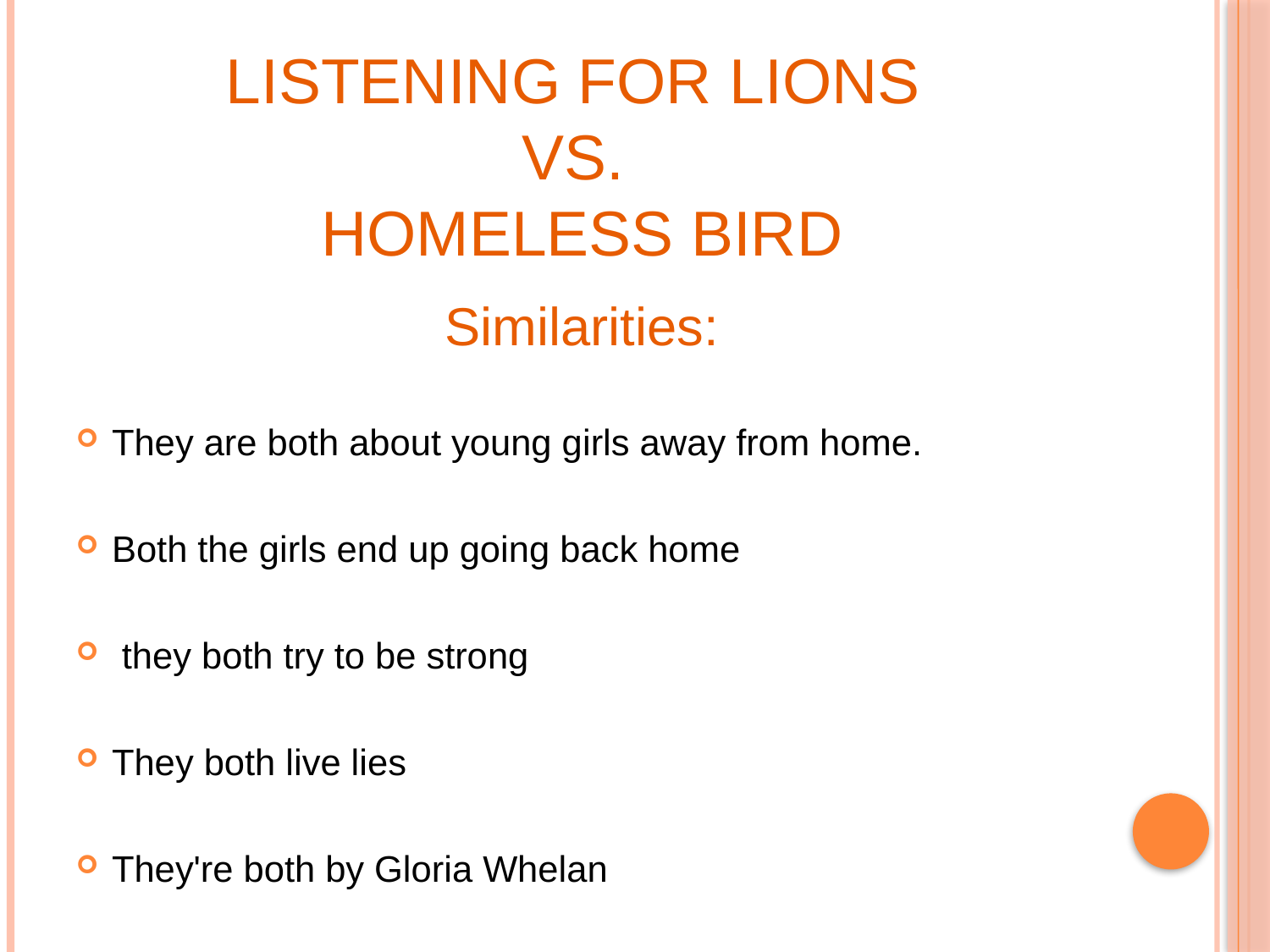

# Listening for Lions VS. Homeless bird
Similarities:

They are both about young girls away from home.

Both the girls end up going back home

 they both try to be strong

They both live lies

They're both by Gloria Whelan